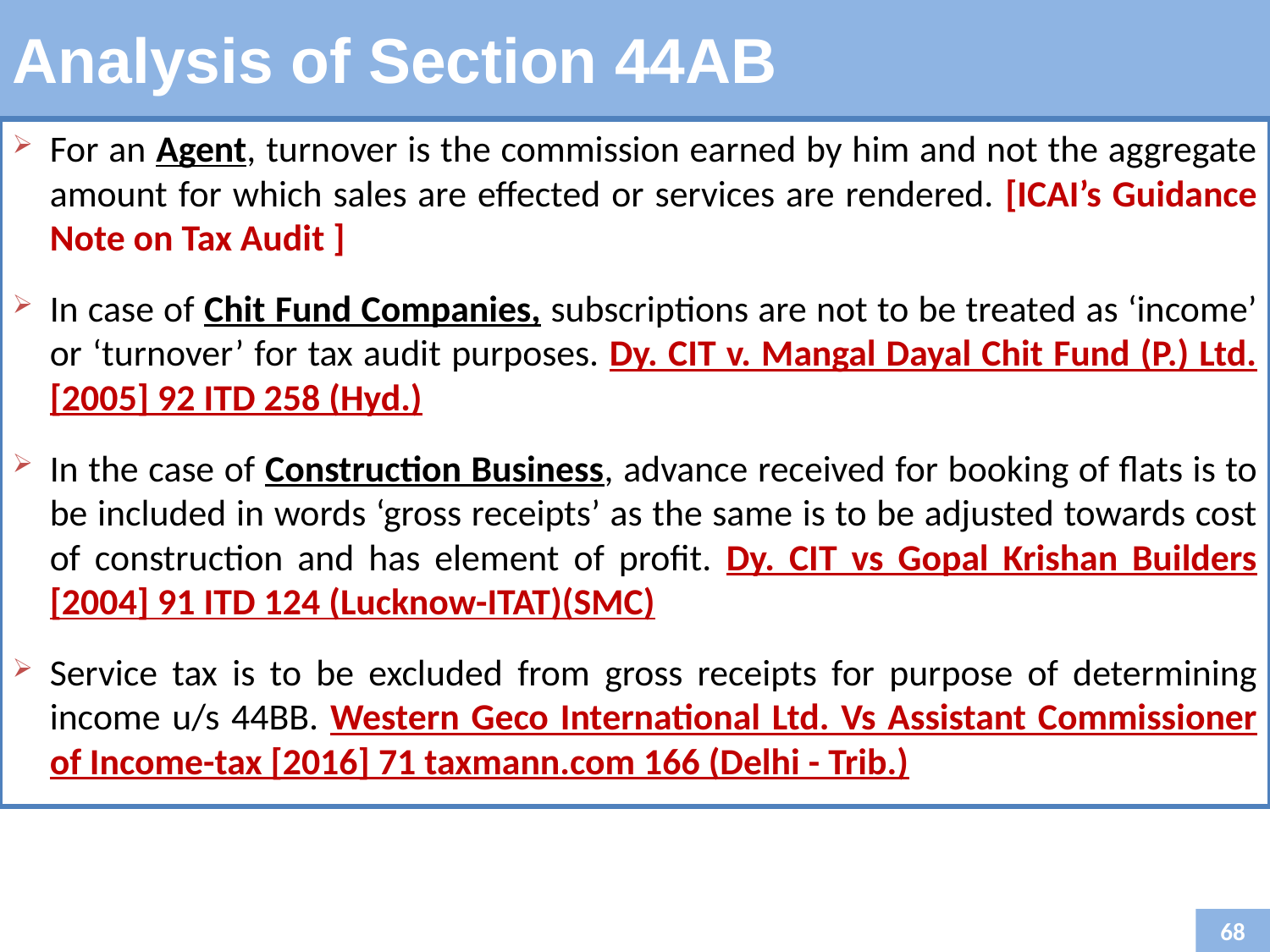

Analysis of Section 44AB
For an Agent, turnover is the commission earned by him and not the aggregate amount for which sales are effected or services are rendered. [ICAI’s Guidance Note on Tax Audit ]
In case of Chit Fund Companies, subscriptions are not to be treated as ‘income’ or ‘turnover’ for tax audit purposes. Dy. CIT v. Mangal Dayal Chit Fund (P.) Ltd.[2005] 92 ITD 258 (Hyd.)
In the case of Construction Business, advance received for booking of flats is to be included in words ‘gross receipts’ as the same is to be adjusted towards cost of construction and has element of profit. Dy. CIT vs Gopal Krishan Builders [2004] 91 ITD 124 (Lucknow-ITAT)(SMC)
Service tax is to be excluded from gross receipts for purpose of determining income u/s 44BB. Western Geco International Ltd. Vs Assistant Commissioner of Income-tax [2016] 71 taxmann.com 166 (Delhi - Trib.)
68